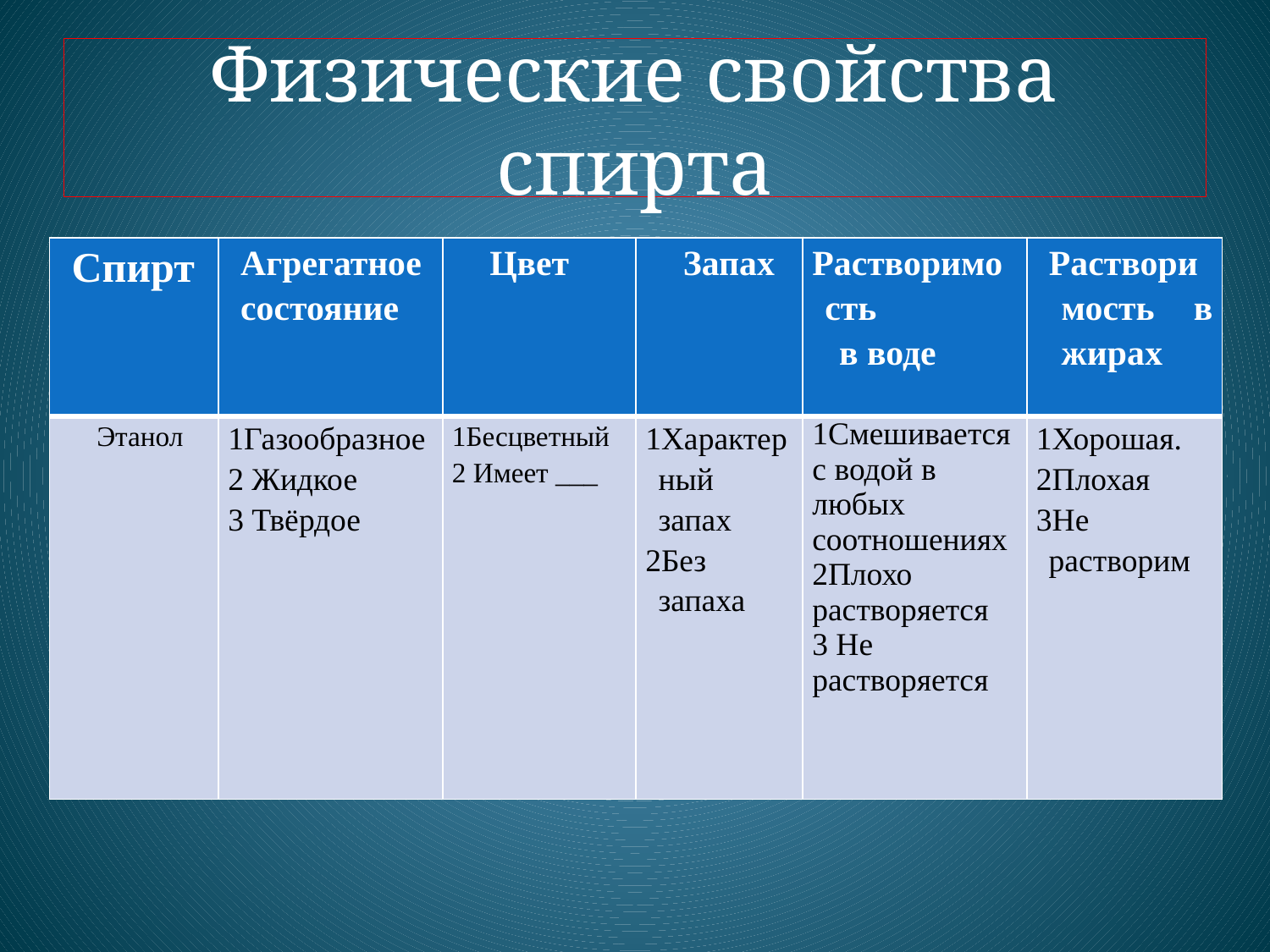

# Физические свойства спирта
| Спирт | Агрегатное состояние | Цвет | Запах | Растворимость в воде | Растворимость в жирах |
| --- | --- | --- | --- | --- | --- |
| Этанол | 1Газообразное 2 Жидкое 3 Твёрдое | 1Бесцветный 2 Имеет \_\_\_ | 1Характерный запах 2Без запаха | 1Смешивается с водой в любых соотношениях 2Плохо растворяется 3 Не растворяется | 1Хорошая. 2Плохая 3Не растворим |